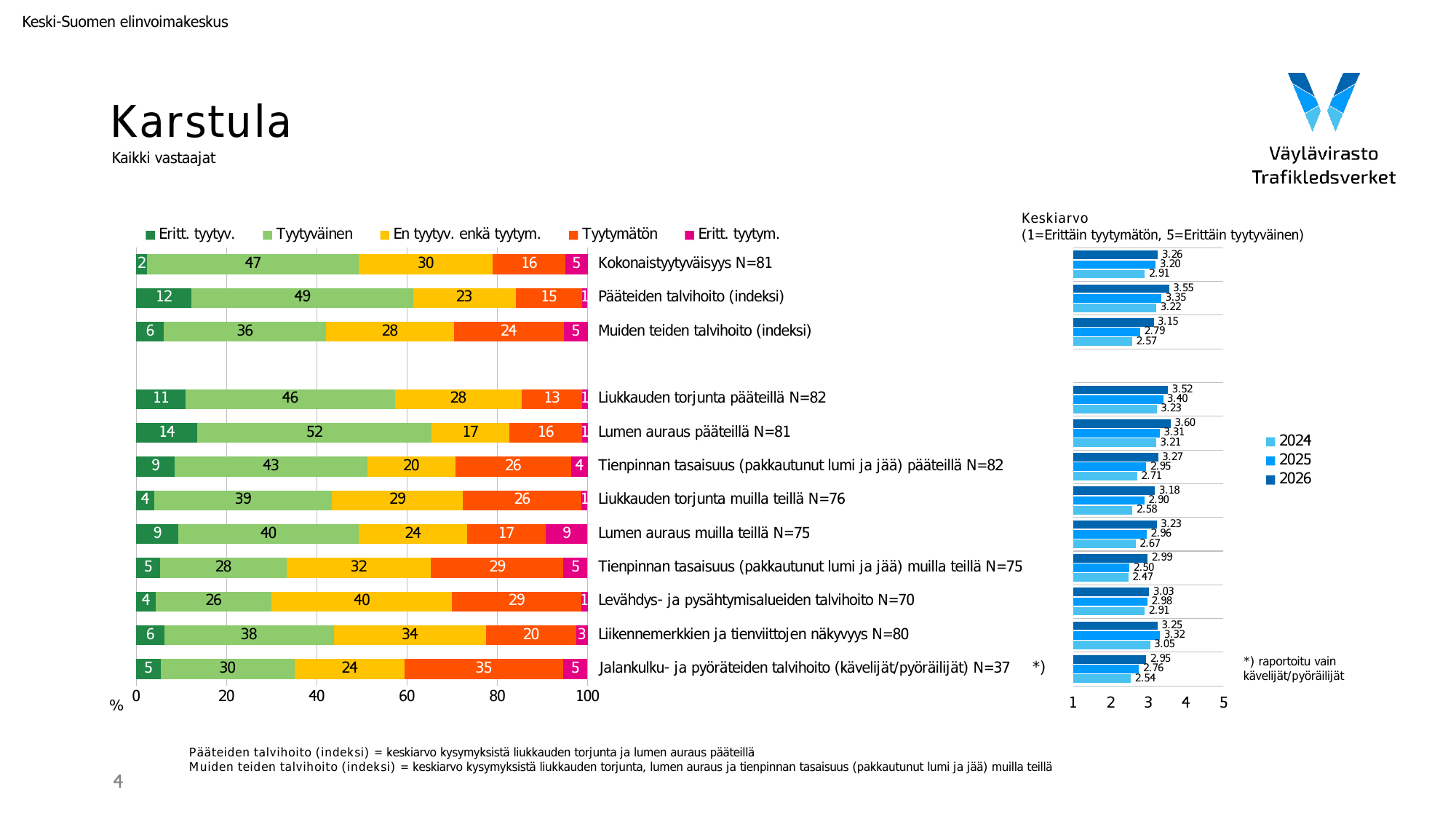

Keski-Suomen elinvoimakeskus
# Karstula
Kaikki vastaajat
Keskiarvo
(1=Erittäin tyytymätön, 5=Erittäin tyytyväinen)

### Chart

| Category | Eritt. tyytyv. | Tyytyväinen | En tyytyv. enkä tyytym. | Tyytymätön | Eritt. tyytym. |
|---|---|---|---|---|---|
| Kokonaistyytyväisyys N=81 | 2.4691358024691357 | 46.913580246913575 | 29.629629629629626 | 16.049382716049383 | 4.938271604938271 |
| Pääteiden talvihoito (indeksi) | 12.269938650306749 | 49.079754601226995 | 22.699386503067483 | 14.723926380368098 | 1.2269938650306749 |
| Muiden teiden talvihoito (indeksi) | 6.1946902654867255 | 35.84070796460177 | 28.31858407079646 | 24.336283185840706 | 5.3097345132743365 |
|  | None | None | None | None | None |
| Liukkauden torjunta pääteillä N=82 | 10.975609756097562 | 46.34146341463415 | 28.04878048780488 | 13.414634146341465 | 1.2195121951219512 |
| Lumen auraus pääteillä N=81 | 13.580246913580247 | 51.85185185185185 | 17.28395061728395 | 16.049382716049383 | 1.2345679012345678 |
| Tienpinnan tasaisuus (pakkautunut lumi ja jää) pääteillä N=82 | 8.536585365853659 | 42.68292682926829 | 19.51219512195122 | 25.609756097560975 | 3.6585365853658534 |
| Liukkauden torjunta muilla teillä N=76 | 3.9473684210526314 | 39.473684210526315 | 28.947368421052634 | 26.31578947368421 | 1.3157894736842104 |
| Lumen auraus muilla teillä N=75 | 9.333333333333334 | 40.0 | 24.0 | 17.333333333333336 | 9.333333333333334 |
| Tienpinnan tasaisuus (pakkautunut lumi ja jää) muilla teillä N=75 | 5.333333333333334 | 28.000000000000004 | 32.0 | 29.333333333333332 | 5.333333333333334 |
| Levähdys- ja pysähtymisalueiden talvihoito N=70 | 4.285714285714286 | 25.71428571428571 | 40.0 | 28.57142857142857 | 1.4285714285714286 |
| Liikennemerkkien ja tienviittojen näkyvyys N=80 | 6.25 | 37.5 | 33.75 | 20.0 | 2.5 |
| Jalankulku- ja pyöräteiden talvihoito (kävelijät/pyöräilijät) N=37 | 5.405405405405405 | 29.72972972972973 | 24.324324324324326 | 35.13513513513514 | 5.405405405405405 |

### Chart

| Category | 2026 | 2025 | 2024 |
|---|---|---|---|
*) raportoitu vain
kävelijät/pyöräilijät
*)
%
Pääteiden talvihoito (indeksi) = keskiarvo kysymyksistä liukkauden torjunta ja lumen auraus pääteillä
Muiden teiden talvihoito (indeksi) = keskiarvo kysymyksistä liukkauden torjunta, lumen auraus ja tienpinnan tasaisuus (pakkautunut lumi ja jää) muilla teillä

4